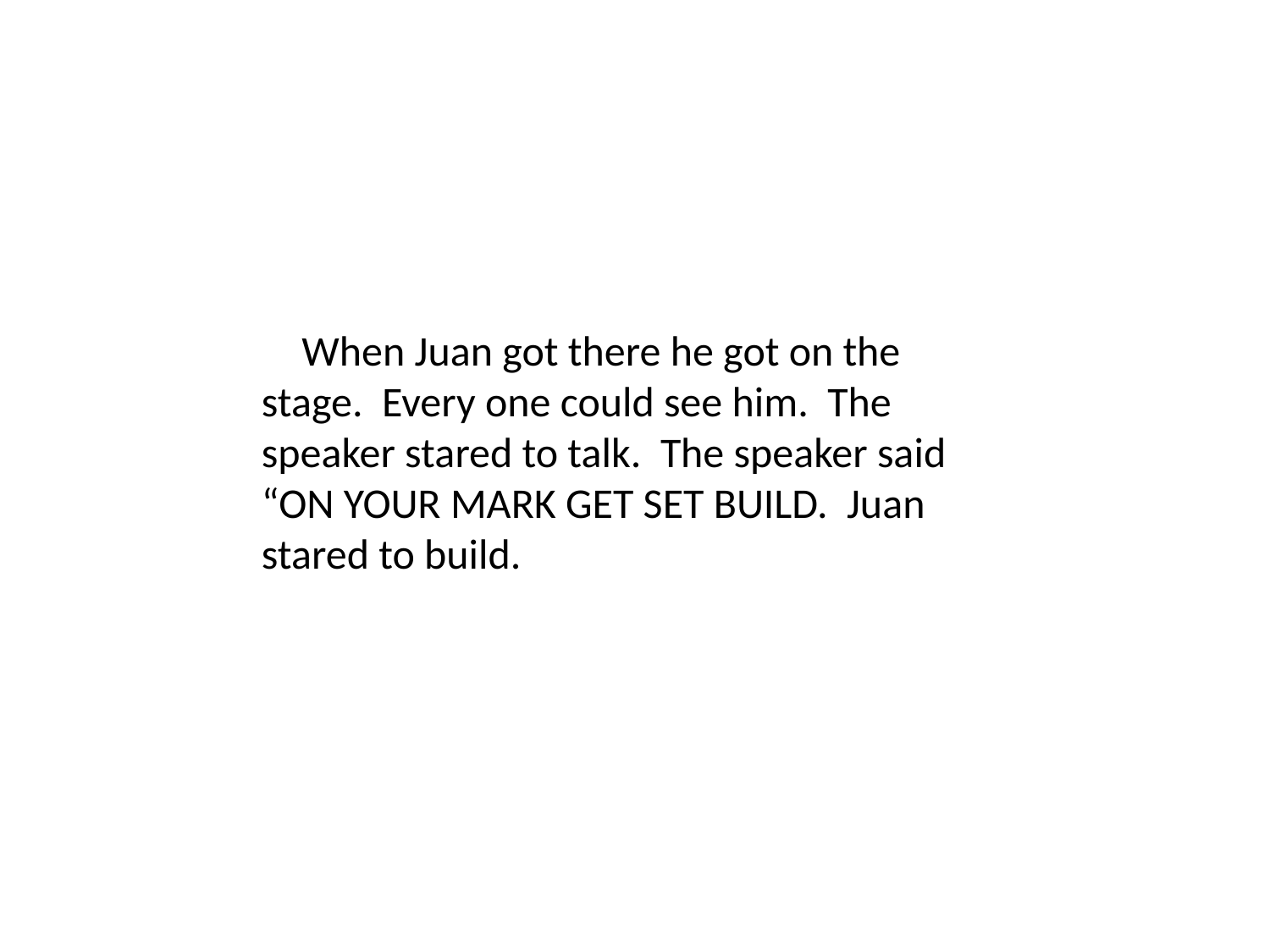

When Juan got there he got on the stage.  Every one could see him.  The speaker stared to talk.  The speaker said “ON YOUR MARK GET SET BUILD.  Juan stared to build.